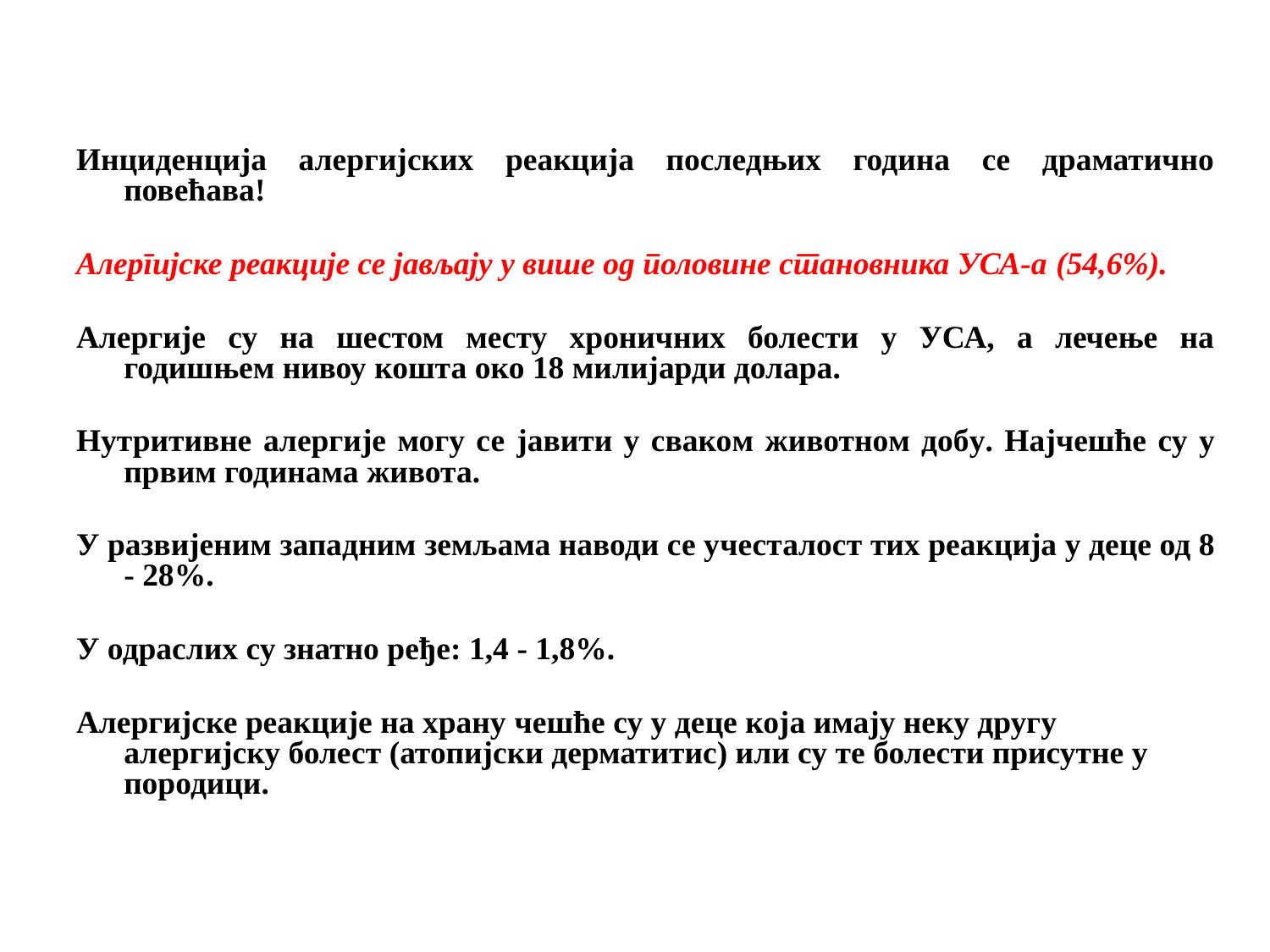

Инциденција алергијских реакција последњих година се драматично повећава!

Алергијске реакције се јављају у више од половине становника УСА-а (54,6%).

Алергије су на шестом месту хроничних болести у УСА, а лечење на годишњем нивоу кошта око 18 милијарди долара.

Нутритивне алергије могу се јавити у сваком животном добу. Најчешће су у првим годинама живота.

У развијеним западним земљама наводи се учесталост тих реакција у деце од 8 - 28%.

У одраслих су знатно ређе: 1,4 - 1,8%.

Алергијске реакције на храну чешће су у деце која имају неку другу алергијску болест (атопијски дерматитис) или су те болести присутне у породици.